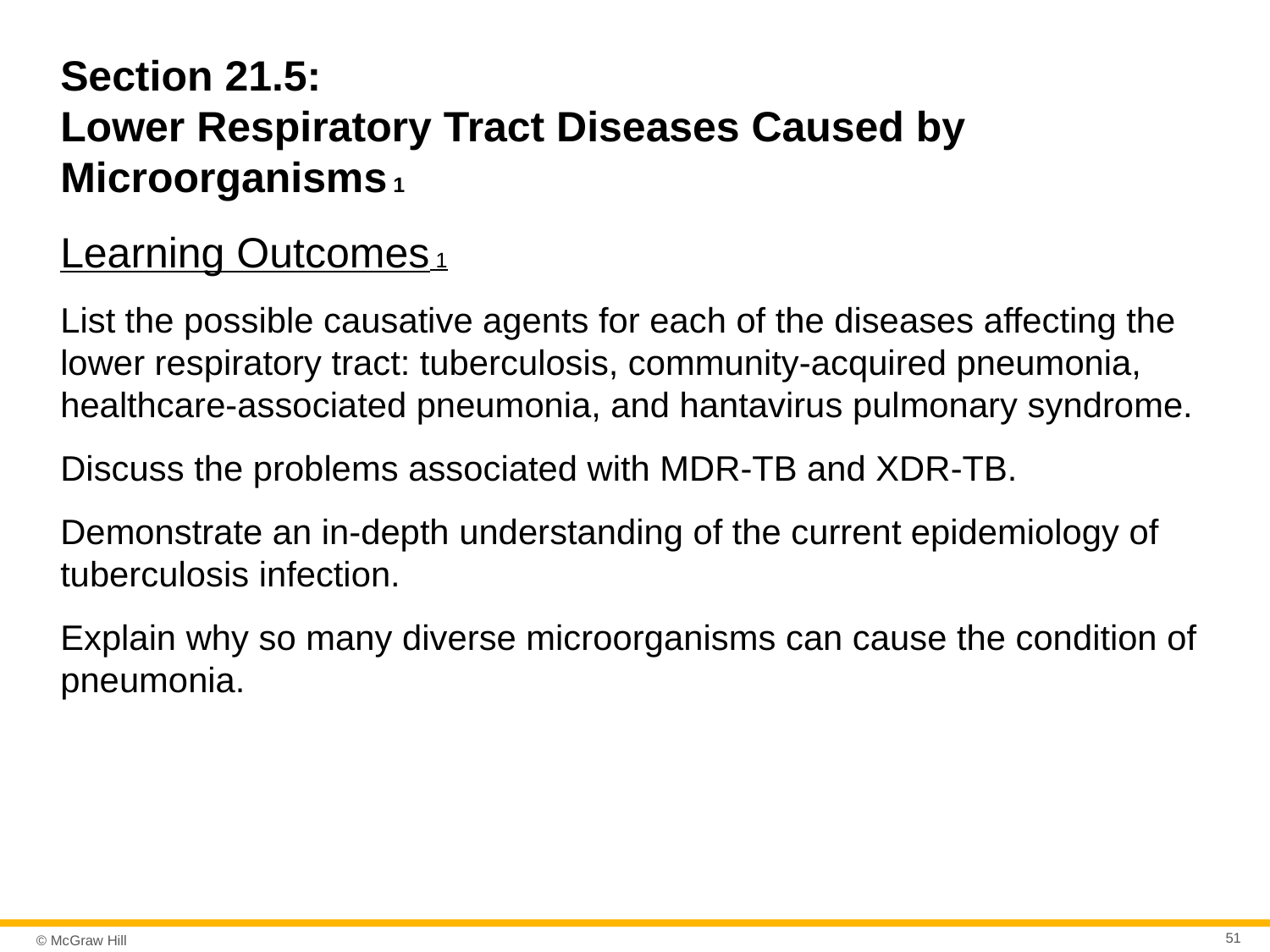

# Section 21.5: Lower Respiratory Tract Diseases Caused by Microorganisms 1
Learning Outcomes 1
List the possible causative agents for each of the diseases affecting the lower respiratory tract: tuberculosis, community-acquired pneumonia, healthcare-associated pneumonia, and hantavirus pulmonary syndrome.
Discuss the problems associated with MDR-TB and XDR-TB.
Demonstrate an in-depth understanding of the current epidemiology of tuberculosis infection.
Explain why so many diverse microorganisms can cause the condition of pneumonia.